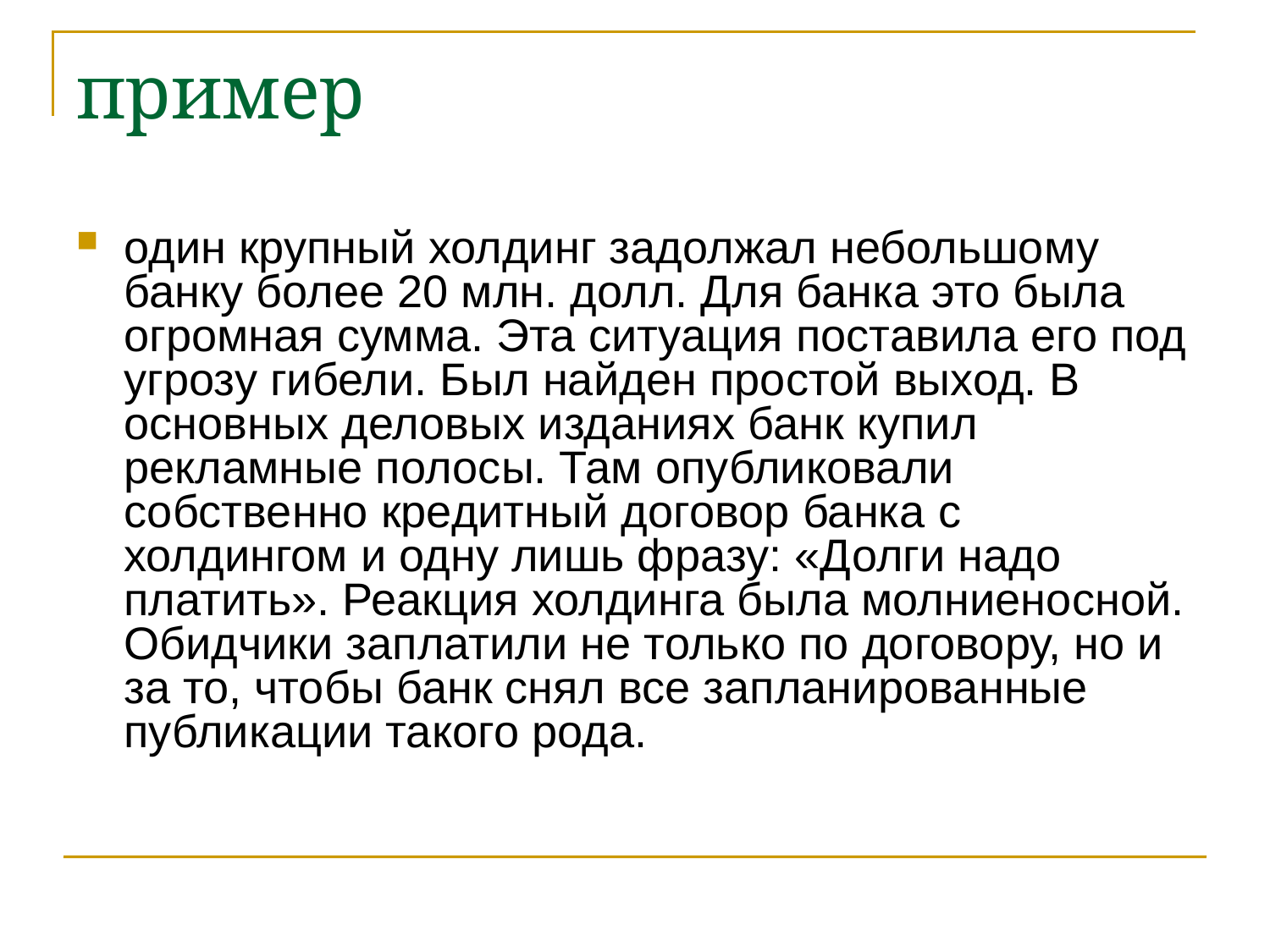

пример
один крупный холдинг задолжал небольшому банку более 20 млн. долл. Для банка это была огромная сумма. Эта ситуация поставила его под угрозу гибели. Был найден простой выход. В основных деловых изданиях банк купил рекламные полосы. Там опубликовали собственно кредитный договор банка с холдингом и одну лишь фразу: «Долги надо платить». Реакция холдинга была молниеносной. Обидчики заплатили не только по договору, но и за то, чтобы банк снял все запланированные публикации такого рода.